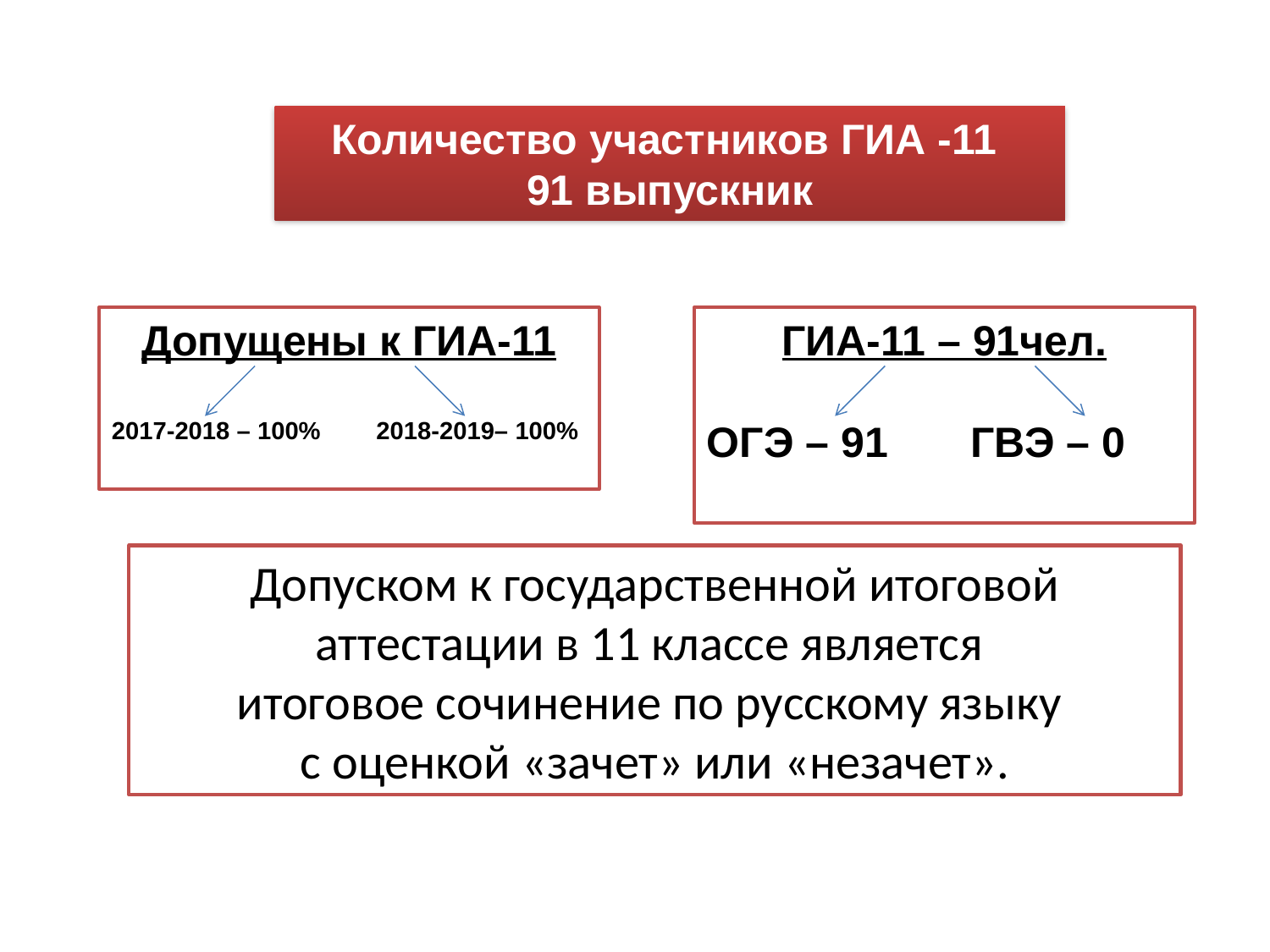

Количество участников ГИА -11
91 выпускник
ГИА-11 – 91чел.

ОГЭ – 91       ГВЭ – 0

Допущены к ГИА-11

2017-2018 – 100%        2018-2019– 100%

Допуском к государственной итоговой аттестации в 11 классе является
итоговое сочинение по русскому языку
с оценкой «зачет» или «незачет».